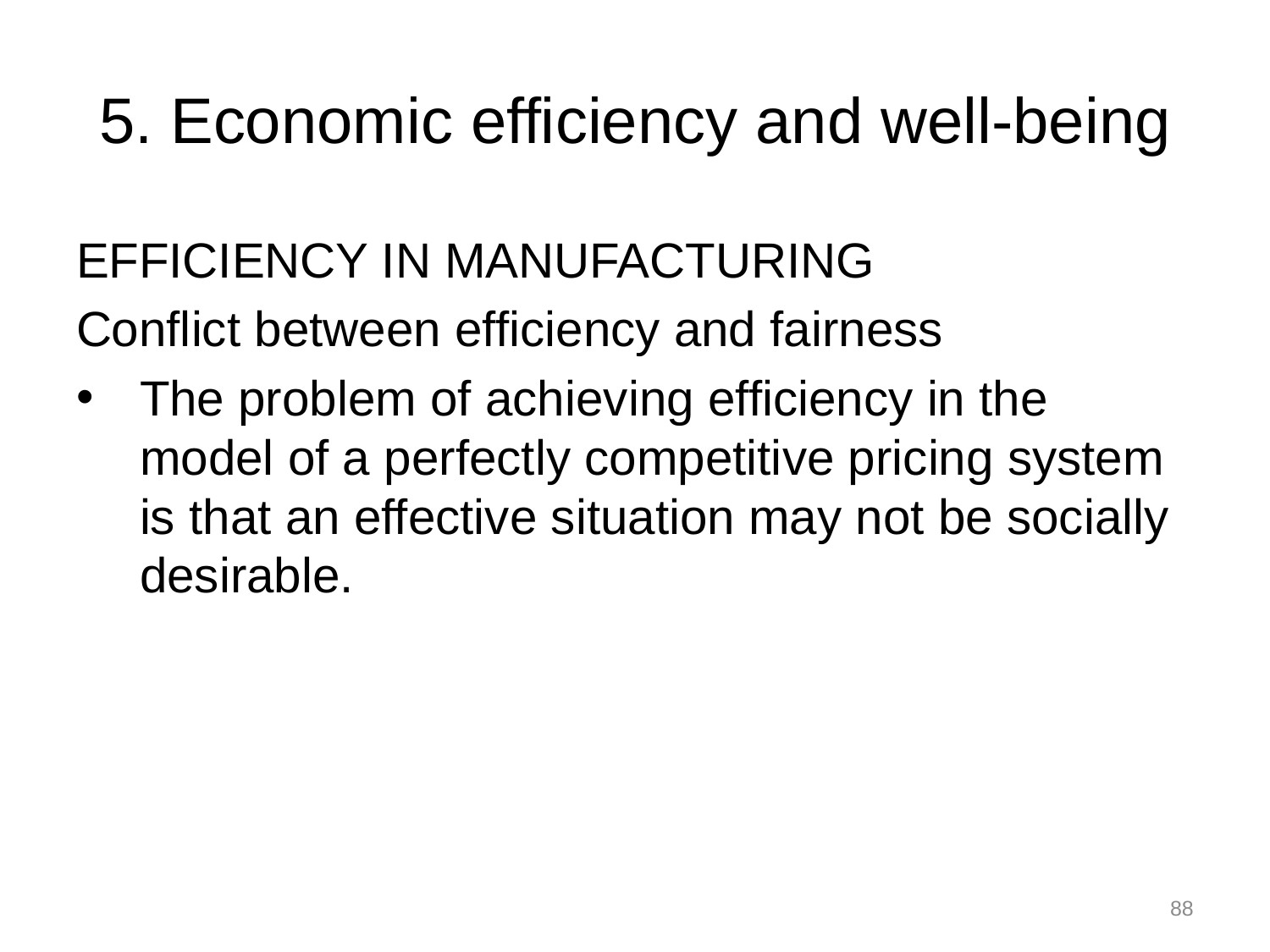

# 5. Economic efficiency and well-being
EFFICIENCY IN MANUFACTURING
Conflict between efficiency and fairness
The problem of achieving efficiency in the model of a perfectly competitive pricing system is that an effective situation may not be socially desirable.
88